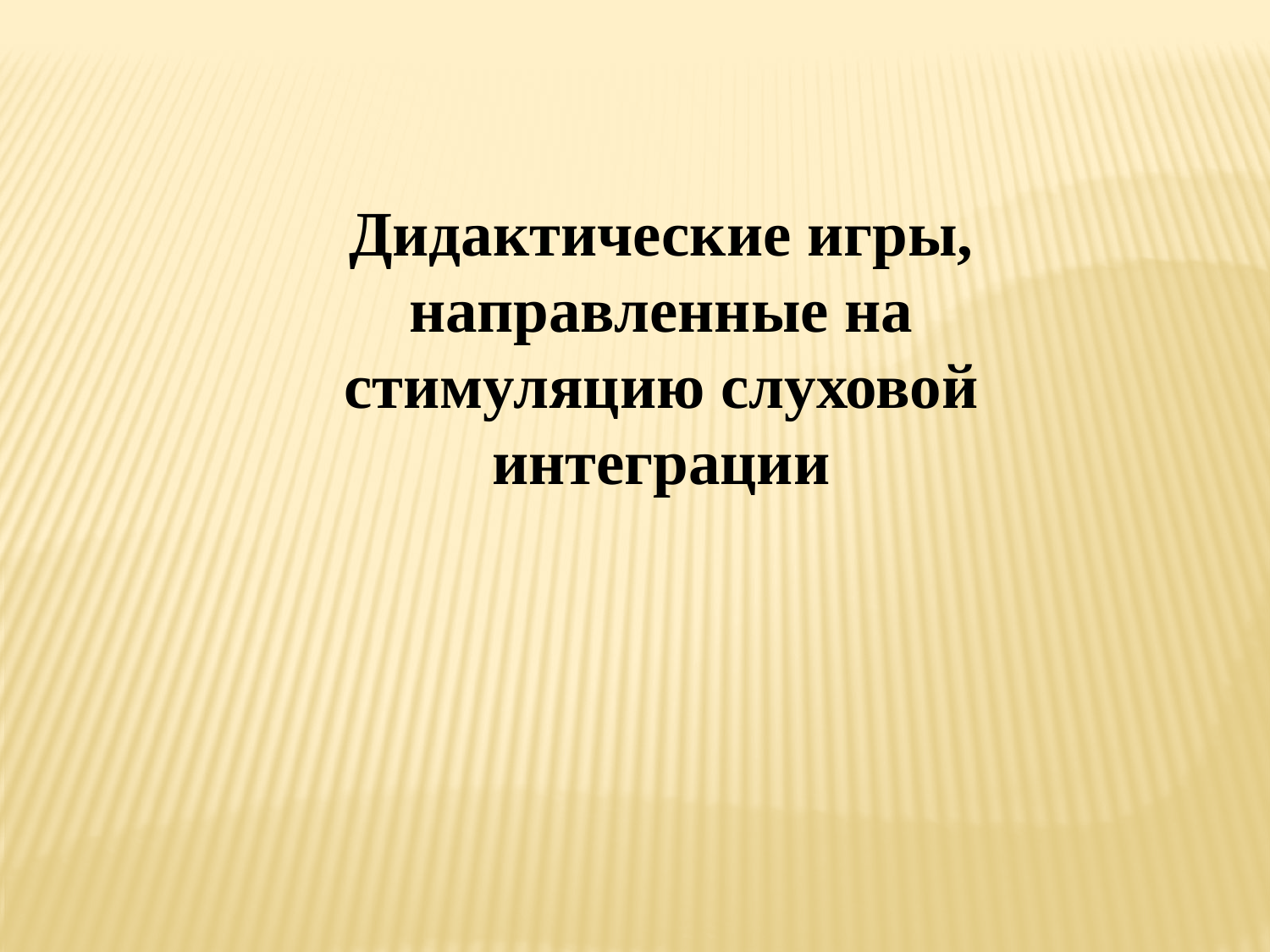

Дидактические игры, направленные на стимуляцию слуховой интеграции